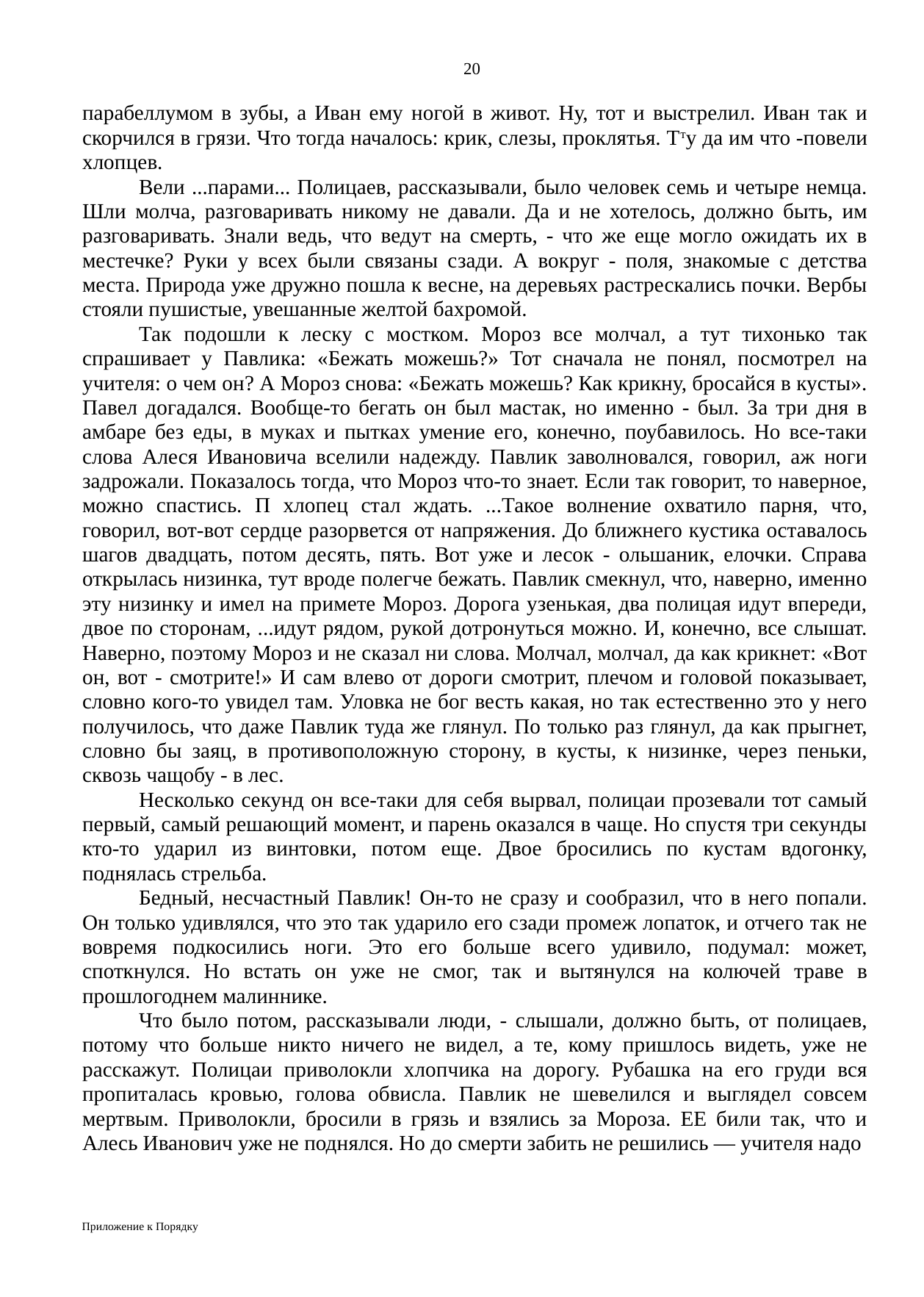

20
парабеллумом в зубы, а Иван ему ногой в живот. Ну, тот и выстрелил. Иван так и скорчился в грязи. Что тогда началось: крик, слезы, проклятья. Тту да им что -повели хлопцев.
Вели ...парами... Полицаев, рассказывали, было человек семь и четыре немца. Шли молча, разговаривать никому не давали. Да и не хотелось, должно быть, им разговаривать. Знали ведь, что ведут на смерть, - что же еще могло ожидать их в местечке? Руки у всех были связаны сзади. А вокруг - поля, знакомые с детства места. Природа уже дружно пошла к весне, на деревьях растрескались почки. Вербы стояли пушистые, увешанные желтой бахромой.
Так подошли к леску с мостком. Мороз все молчал, а тут тихонько так спрашивает у Павлика: «Бежать можешь?» Тот сначала не понял, посмотрел на учителя: о чем он? А Мороз снова: «Бежать можешь? Как крикну, бросайся в кусты». Павел догадался. Вообще-то бегать он был мастак, но именно - был. За три дня в амбаре без еды, в муках и пытках умение его, конечно, поубавилось. Но все-таки слова Алеся Ивановича вселили надежду. Павлик заволновался, говорил, аж ноги задрожали. Показалось тогда, что Мороз что-то знает. Если так говорит, то наверное, можно спастись. П хлопец стал ждать. ...Такое волнение охватило парня, что, говорил, вот-вот сердце разорвется от напряжения. До ближнего кустика оставалось шагов двадцать, потом десять, пять. Вот уже и лесок - ольшаник, елочки. Справа открылась низинка, тут вроде полегче бежать. Павлик смекнул, что, наверно, именно эту низинку и имел на примете Мороз. Дорога узенькая, два полицая идут впереди, двое по сторонам, ...идут рядом, рукой дотронуться можно. И, конечно, все слышат. Наверно, поэтому Мороз и не сказал ни слова. Молчал, молчал, да как крикнет: «Вот он, вот - смотрите!» И сам влево от дороги смотрит, плечом и головой показывает, словно кого-то увидел там. Уловка не бог весть какая, но так естественно это у него получилось, что даже Павлик туда же глянул. По только раз глянул, да как прыгнет, словно бы заяц, в противоположную сторону, в кусты, к низинке, через пеньки, сквозь чащобу - в лес.
Несколько секунд он все-таки для себя вырвал, полицаи прозевали тот самый первый, самый решающий момент, и парень оказался в чаще. Но спустя три секунды кто-то ударил из винтовки, потом еще. Двое бросились по кустам вдогонку, поднялась стрельба.
Бедный, несчастный Павлик! Он-то не сразу и сообразил, что в него попали. Он только удивлялся, что это так ударило его сзади промеж лопаток, и отчего так не вовремя подкосились ноги. Это его больше всего удивило, подумал: может, споткнулся. Но встать он уже не смог, так и вытянулся на колючей траве в прошлогоднем малиннике.
Что было потом, рассказывали люди, - слышали, должно быть, от полицаев, потому что больше никто ничего не видел, а те, кому пришлось видеть, уже не расскажут. Полицаи приволокли хлопчика на дорогу. Рубашка на его груди вся пропиталась кровью, голова обвисла. Павлик не шевелился и выглядел совсем мертвым. Приволокли, бросили в грязь и взялись за Мороза. ЕЕ били так, что и Алесь Иванович уже не поднялся. Но до смерти забить не решились — учителя надо
Приложение к Порядку